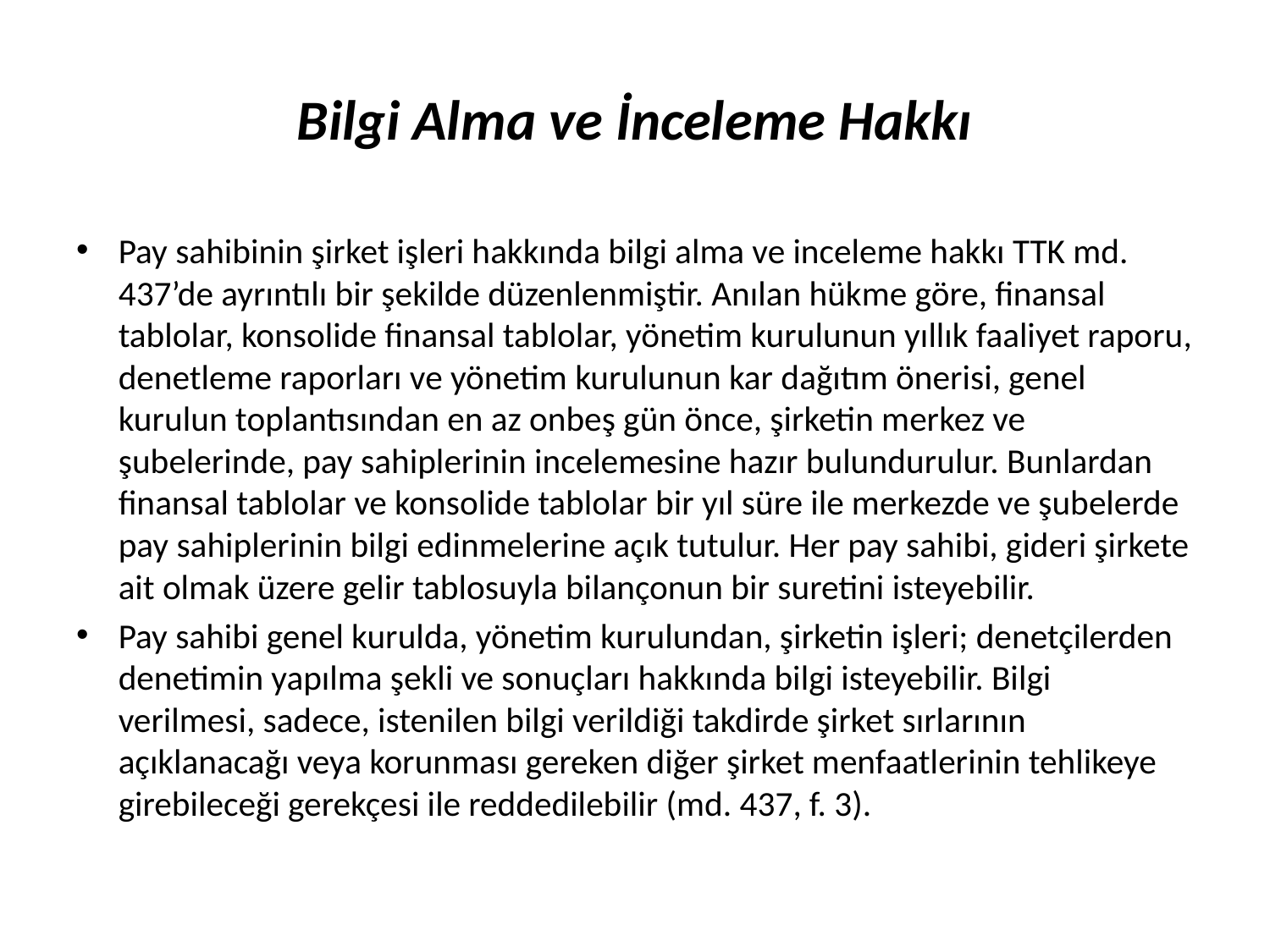

# Bilgi Alma ve İnceleme Hakkı
Pay sahibinin şirket işleri hakkında bilgi alma ve inceleme hakkı TTK md. 437’de ayrıntılı bir şekilde düzenlenmiştir. Anılan hükme göre, finansal tablolar, konsolide finansal tablolar, yönetim kurulunun yıllık faaliyet raporu, denetleme raporları ve yönetim kurulunun kar dağıtım önerisi, genel kurulun toplantısından en az onbeş gün önce, şirketin merkez ve şubelerinde, pay sahiplerinin incelemesine hazır bulundurulur. Bunlardan finansal tablolar ve konsolide tablolar bir yıl süre ile merkezde ve şubelerde pay sahiplerinin bilgi edinmelerine açık tutulur. Her pay sahibi, gideri şirkete ait olmak üzere gelir tablosuyla bilançonun bir suretini isteyebilir.
Pay sahibi genel kurulda, yönetim kurulundan, şirketin işleri; denetçilerden denetimin yapılma şekli ve sonuçları hakkında bilgi isteyebilir. Bilgi verilmesi, sadece, istenilen bilgi verildiği takdirde şirket sırlarının açıklanacağı veya korunması gereken diğer şirket menfaatlerinin tehlikeye girebileceği gerekçesi ile reddedilebilir (md. 437, f. 3).